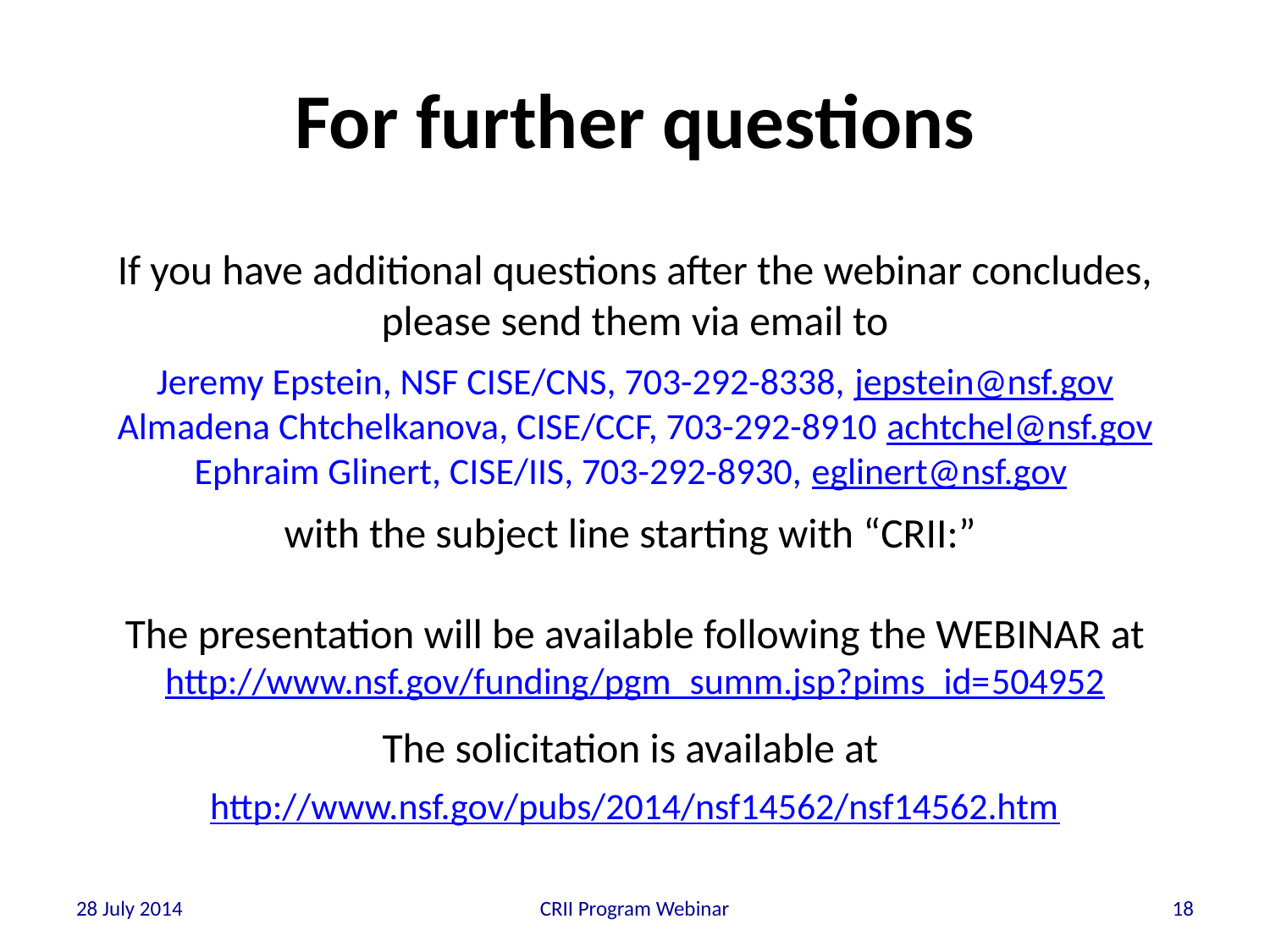

# For further questions

If you have additional questions after the webinar concludes, please send them via email to

Jeremy Epstein, NSF CISE/CNS, 703-292-8338, jepstein@nsf.gov
Almadena Chtchelkanova, CISE/CCF, 703-292-8910 achtchel@nsf.gov
Ephraim Glinert, CISE/IIS, 703-292-8930, eglinert@nsf.gov

with the subject line starting with “CRII:”

The presentation will be available following the WEBINAR at
http://www.nsf.gov/funding/pgm_summ.jsp?pims_id=504952

The solicitation is available at

http://www.nsf.gov/pubs/2014/nsf14562/nsf14562.htm
28 July 2014
CRII Program Webinar
18